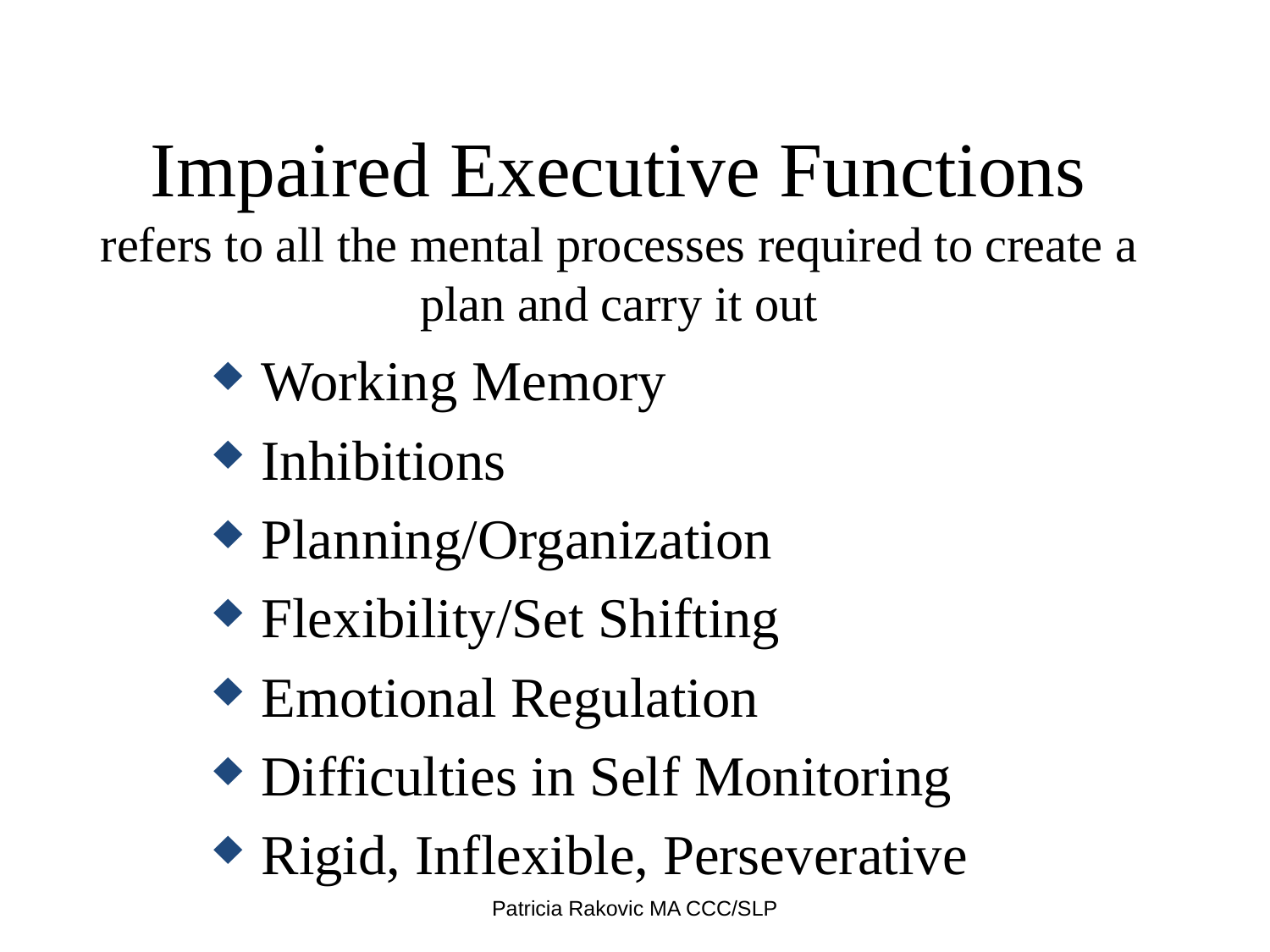

Impaired Executive Functions
refers to all the mental processes required to create a plan and carry it out
Working Memory
Inhibitions
Planning/Organization
Flexibility/Set Shifting
Emotional Regulation
Difficulties in Self Monitoring
Rigid, Inflexible, Perseverative
Patricia Rakovic MA CCC/SLP